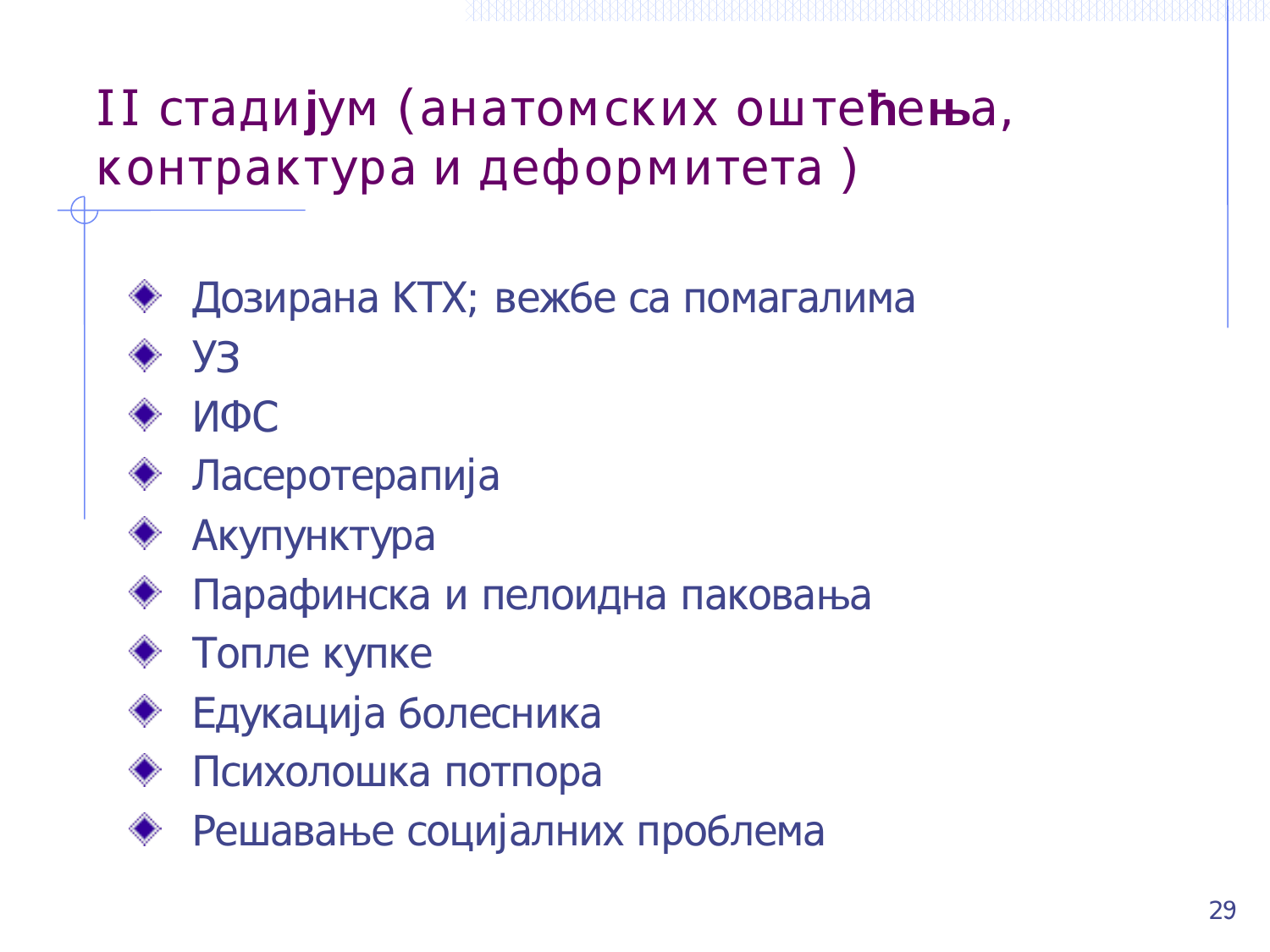

# II стадијум (анатомских оштећења, контрактура и деформитета )
Дозирана КТХ; вежбе са помагалима
УЗ
ИФС
Ласеротерапија
Акупунктура
Парафинска и пелоидна паковања
Топле купке
Едукација болесника
Психолошка потпора
Решавање социјалних проблема
29